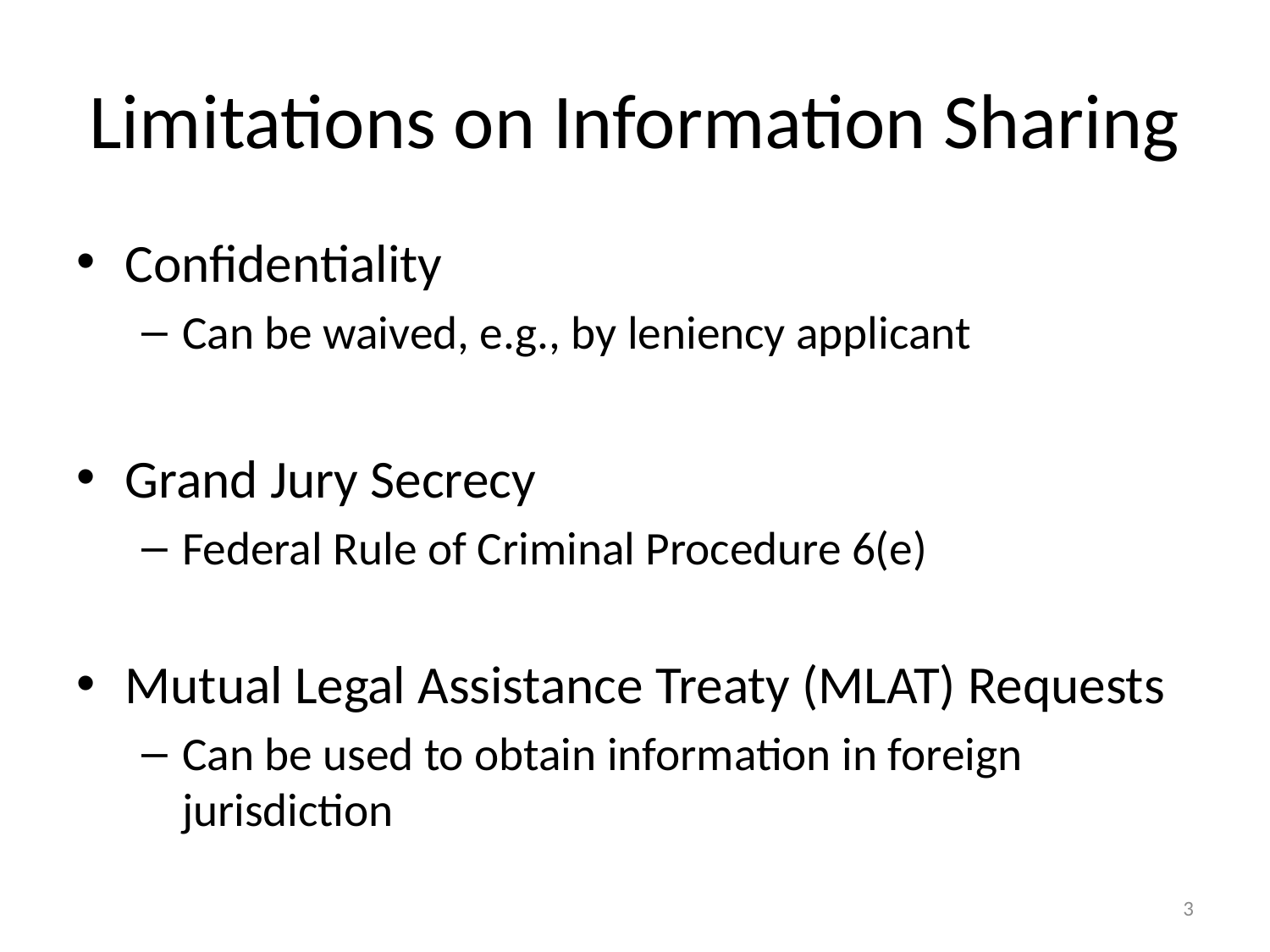

# Limitations on Information Sharing
Confidentiality
Can be waived, e.g., by leniency applicant

Grand Jury Secrecy
Federal Rule of Criminal Procedure 6(e)

Mutual Legal Assistance Treaty (MLAT) Requests
Can be used to obtain information in foreign jurisdiction

3